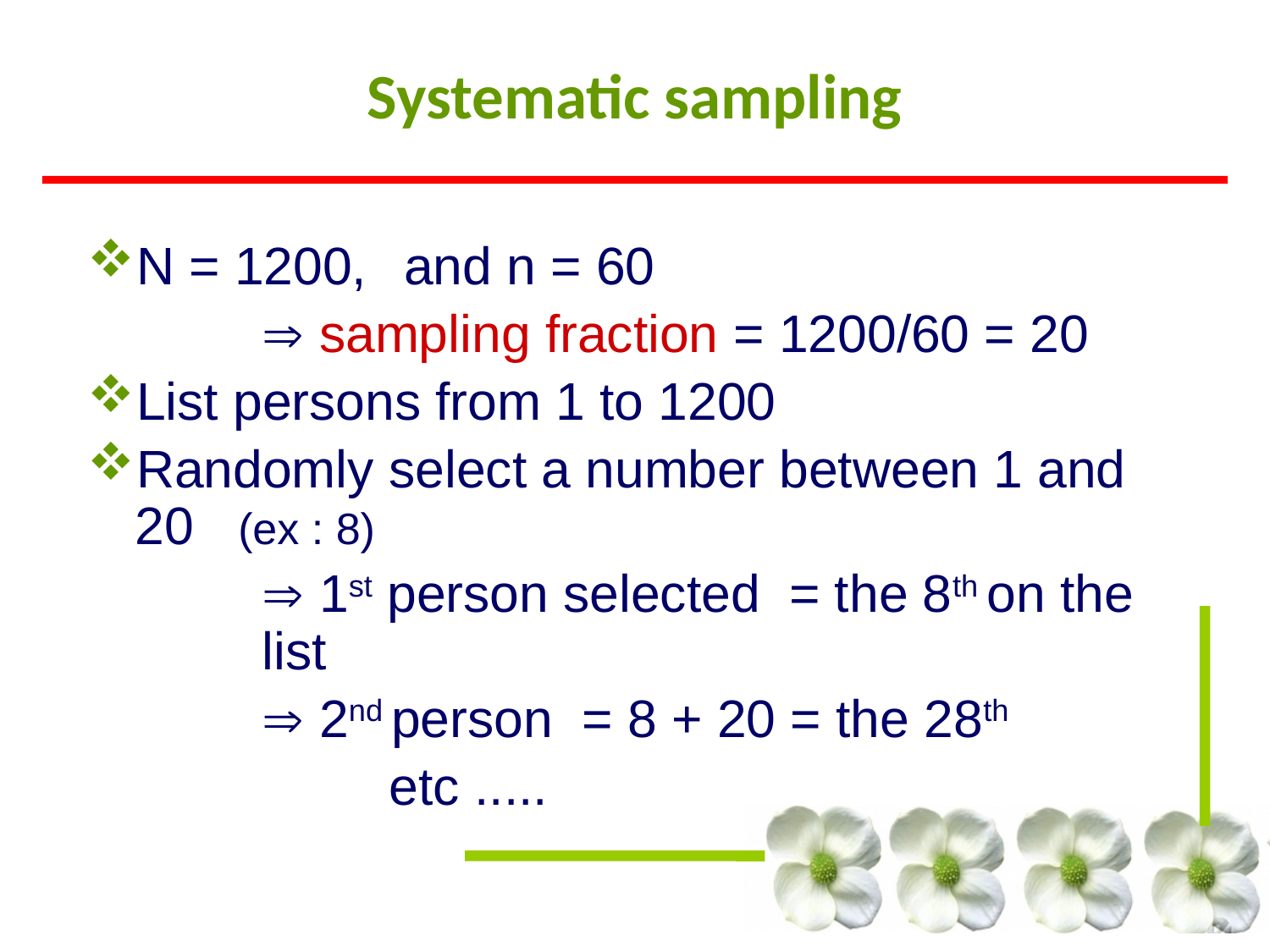

# Systematic sampling

N = 1200, 	 and n = 60
		⇒ sampling fraction = 1200/60 = 20
List persons from 1 to 1200
Randomly select a number between 1 and 20   (ex : 8)
	 	⇒ 1st person selected  = the 8th on the 		list
		⇒ 2nd person  = 8 + 20 = the 28th
			etc .....